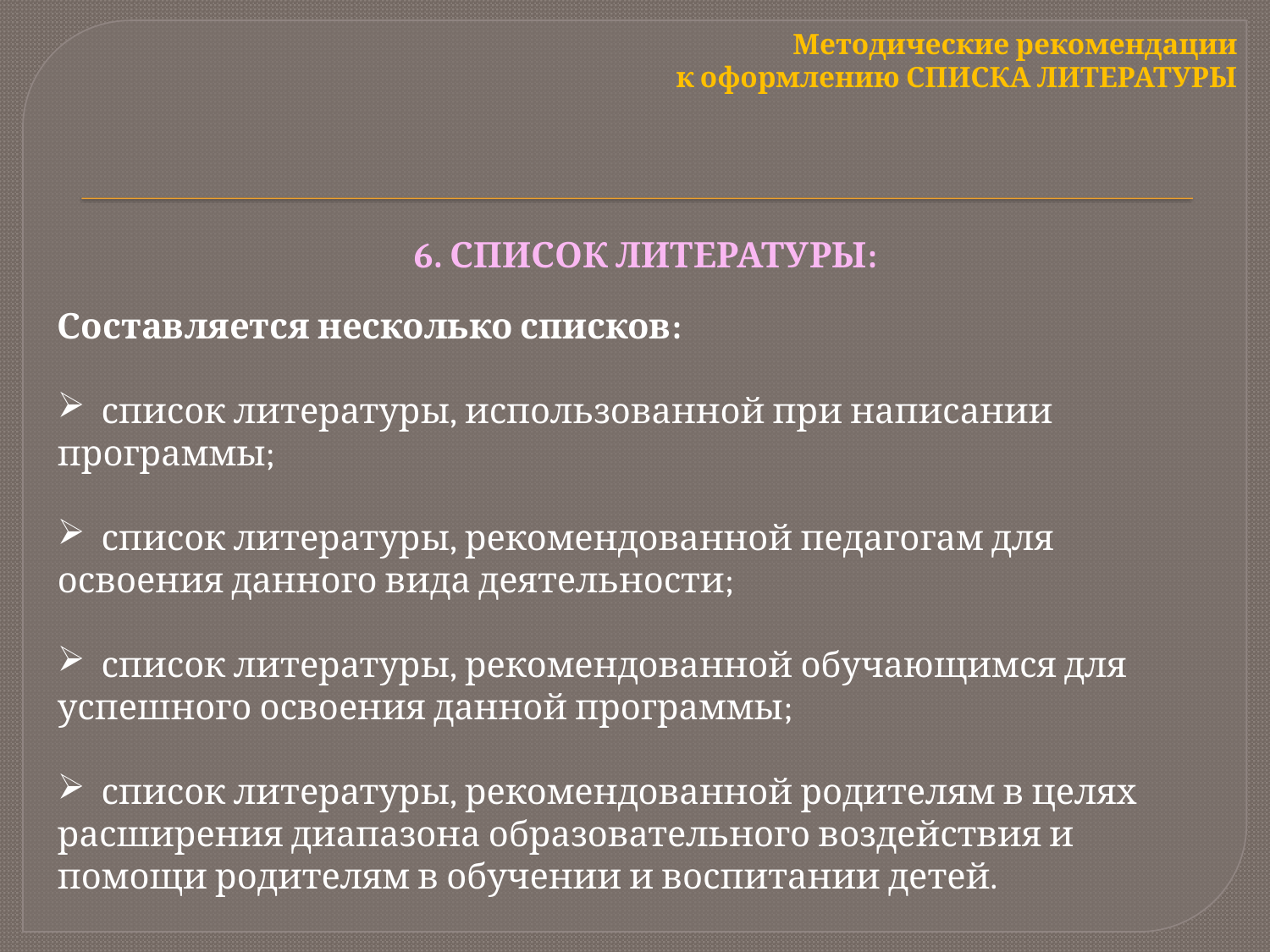

Методические рекомендации
к оформлению СПИСКА ЛИТЕРАТУРЫ
6. СПИСОК ЛИТЕРАТУРЫ:
Составляется несколько списков:

  список литературы, использованной при написании программы;

  список литературы, рекомендованной педагогам для освоения данного вида деятельности;

  список литературы, рекомендованной обучающимся для успешного освоения данной программы;

  список литературы, рекомендованной родителям в целях расширения диапазона образовательного воздействия и помощи родителям в обучении и воспитании детей.